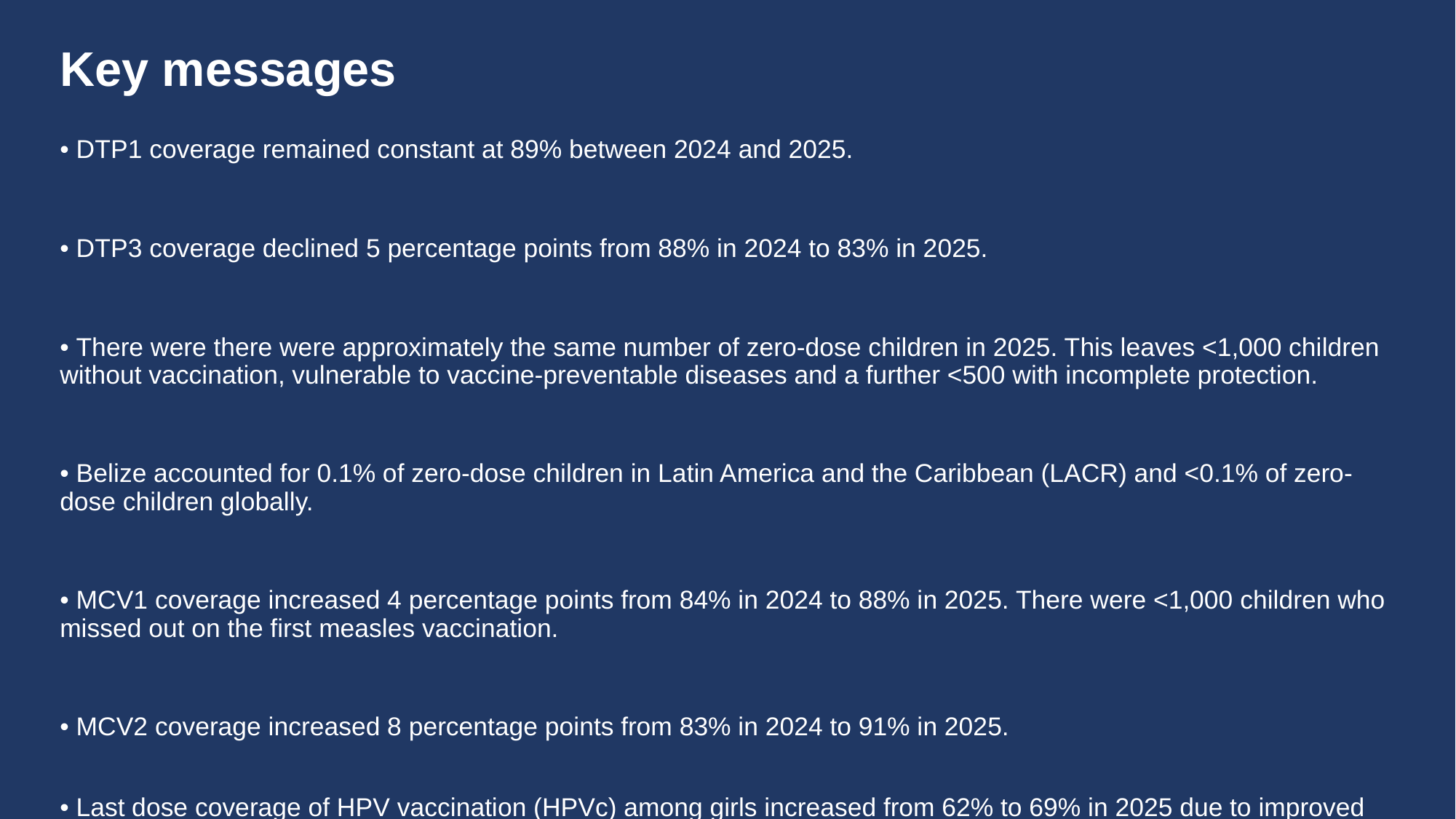

# Key messages
• DTP1 coverage remained constant at 89% between 2024 and 2025.

• DTP3 coverage declined 5 percentage points from 88% in 2024 to 83% in 2025.

• There were there were approximately the same number of zero-dose children in 2025. This leaves <1,000 children without vaccination, vulnerable to vaccine-preventable diseases and a further <500 with incomplete protection.

• Belize accounted for 0.1% of zero-dose children in Latin America and the Caribbean (LACR) and <0.1% of zero-dose children globally.

• MCV1 coverage increased 4 percentage points from 84% in 2024 to 88% in 2025. There were <1,000 children who missed out on the first measles vaccination.

• MCV2 coverage increased 8 percentage points from 83% in 2024 to 91% in 2025.

• Last dose coverage of HPV vaccination (HPVc) among girls increased from 62% to 69% in 2025 due to improved programme performance.